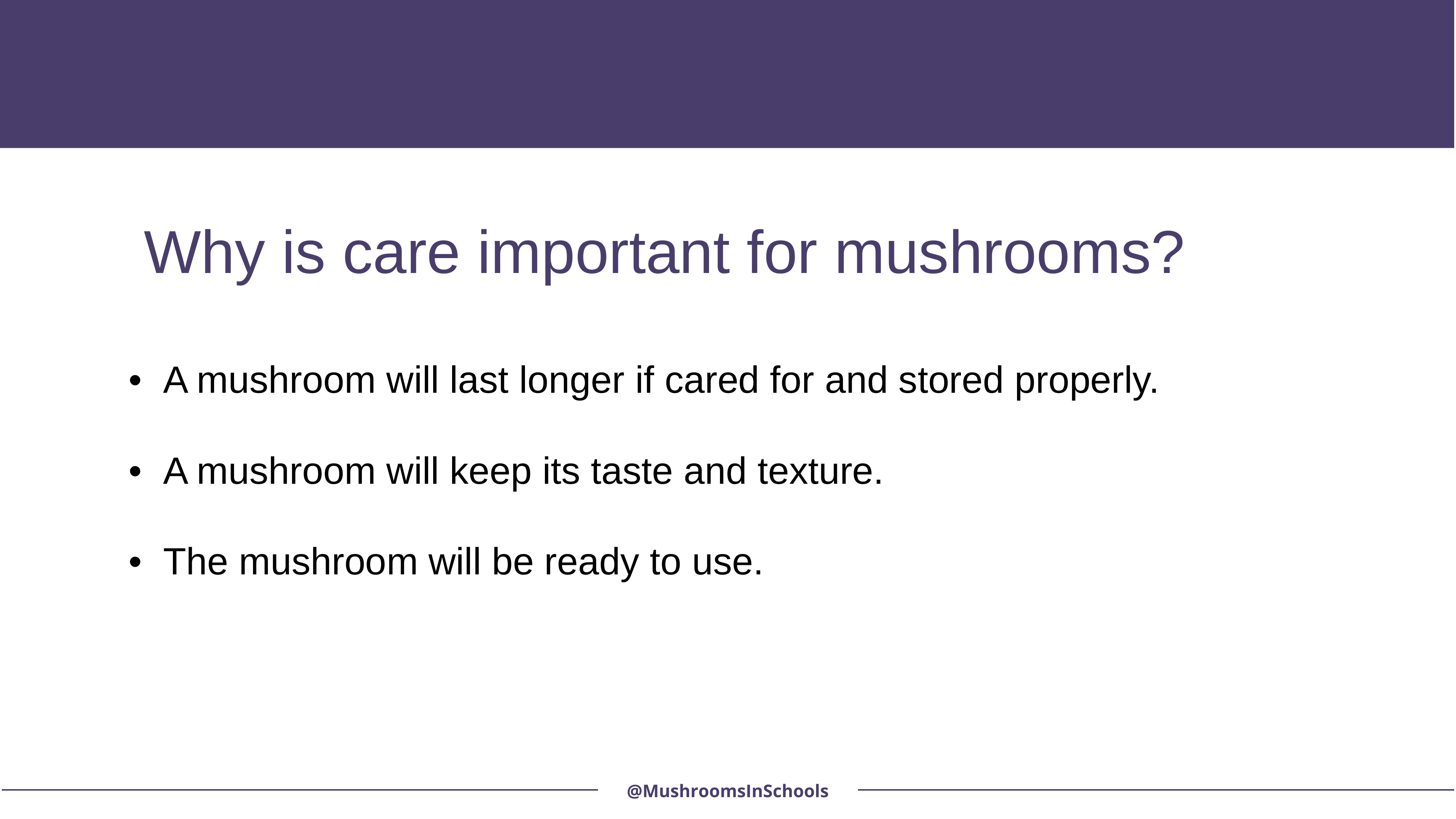

Why is care important for mushrooms?
•  A mushroom will last longer if cared for and stored properly.

•  A mushroom will keep its taste and texture.

•  The mushroom will be ready to use.
@MushroomsInSchools